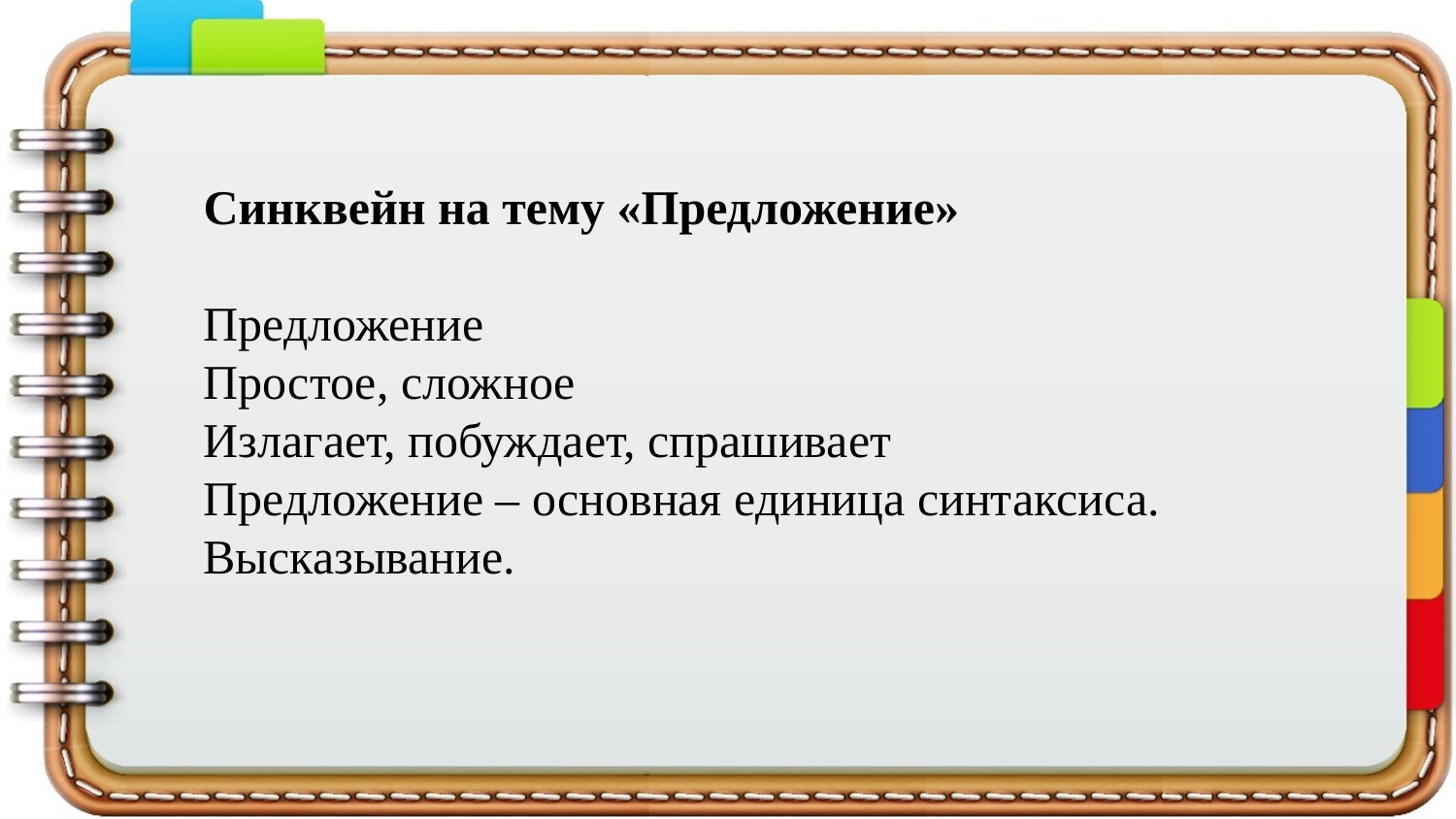

Синквейн на тему «Предложение»

Предложение
Простое, сложное
Излагает, побуждает, спрашивает
Предложение – основная единица синтаксиса.
Высказывание.